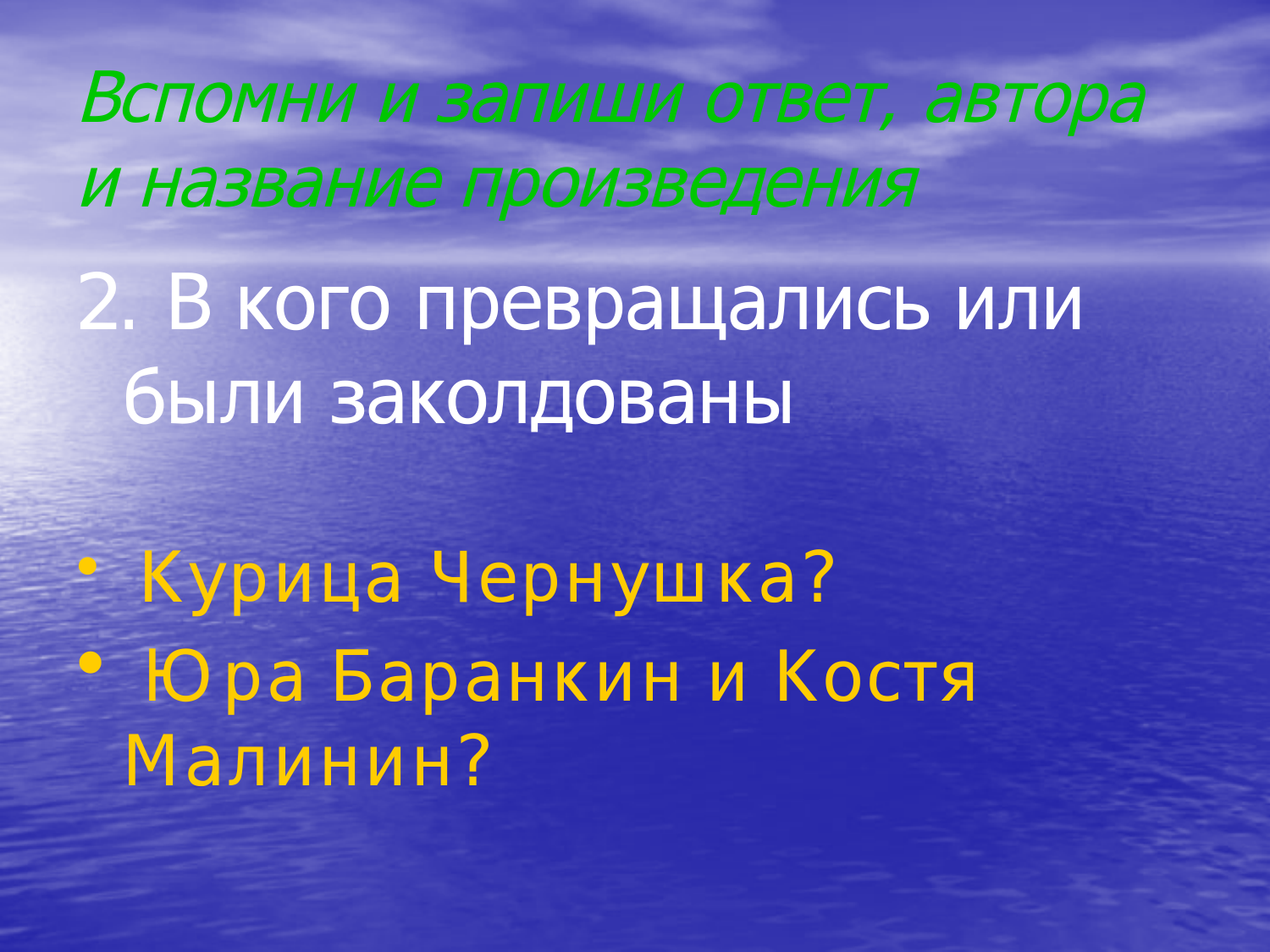

# Вспомни и запиши ответ, автора и название произведения
2. В кого превращались или были заколдованы

 Курица Чернушка?
 Юра Баранкин и Костя Малинин?